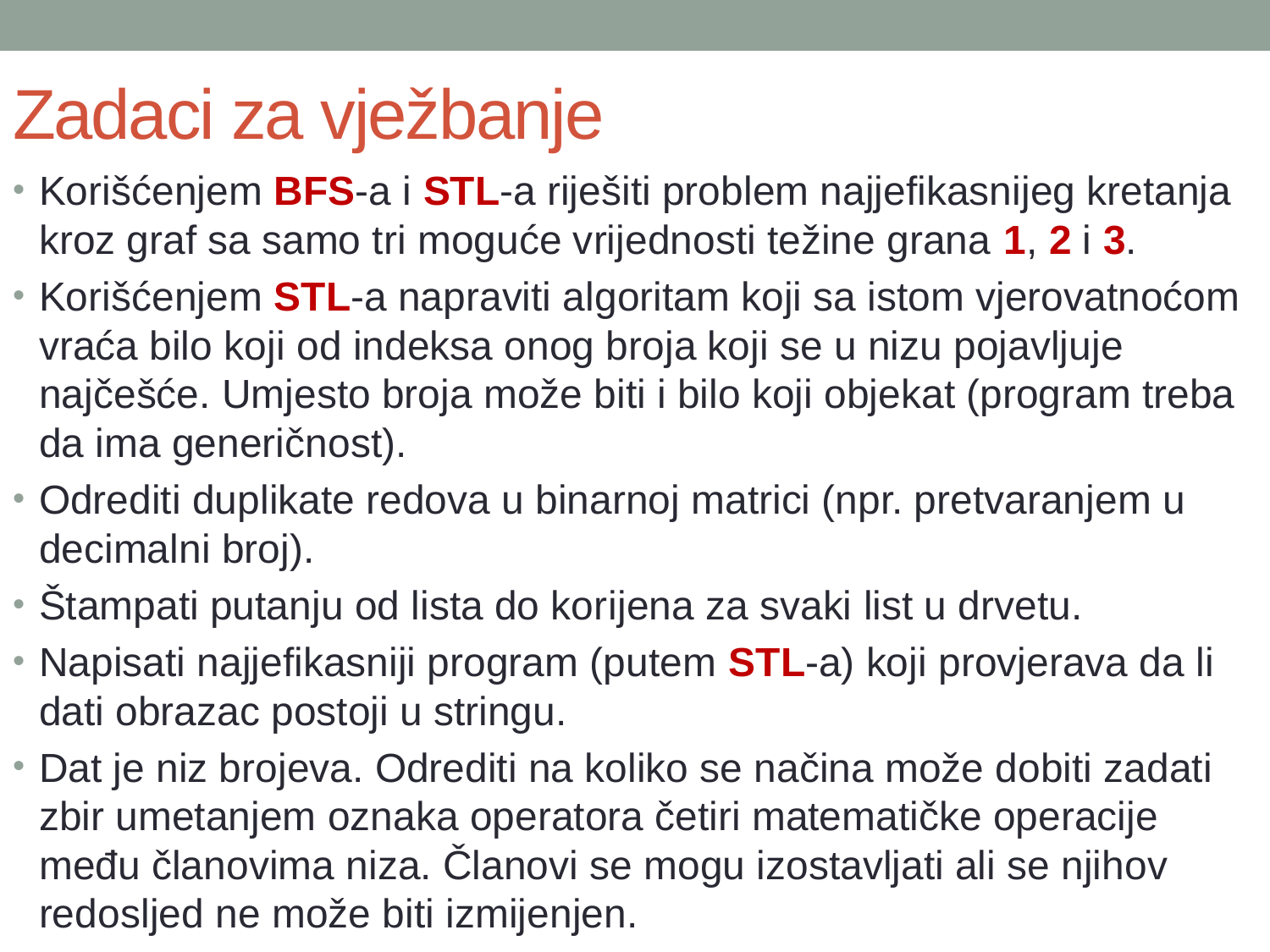

# Zadaci za vježbanje
Korišćenjem BFS-a i STL-a riješiti problem najjefikasnijeg kretanja kroz graf sa samo tri moguće vrijednosti težine grana 1, 2 i 3.
Korišćenjem STL-a napraviti algoritam koji sa istom vjerovatnoćom vraća bilo koji od indeksa onog broja koji se u nizu pojavljuje najčešće. Umjesto broja može biti i bilo koji objekat (program treba da ima generičnost).
Odrediti duplikate redova u binarnoj matrici (npr. pretvaranjem u decimalni broj).
Štampati putanju od lista do korijena za svaki list u drvetu.
Napisati najjefikasniji program (putem STL-a) koji provjerava da li dati obrazac postoji u stringu.
Dat je niz brojeva. Odrediti na koliko se načina može dobiti zadati zbir umetanjem oznaka operatora četiri matematičke operacije među članovima niza. Članovi se mogu izostavljati ali se njihov redosljed ne može biti izmijenjen.